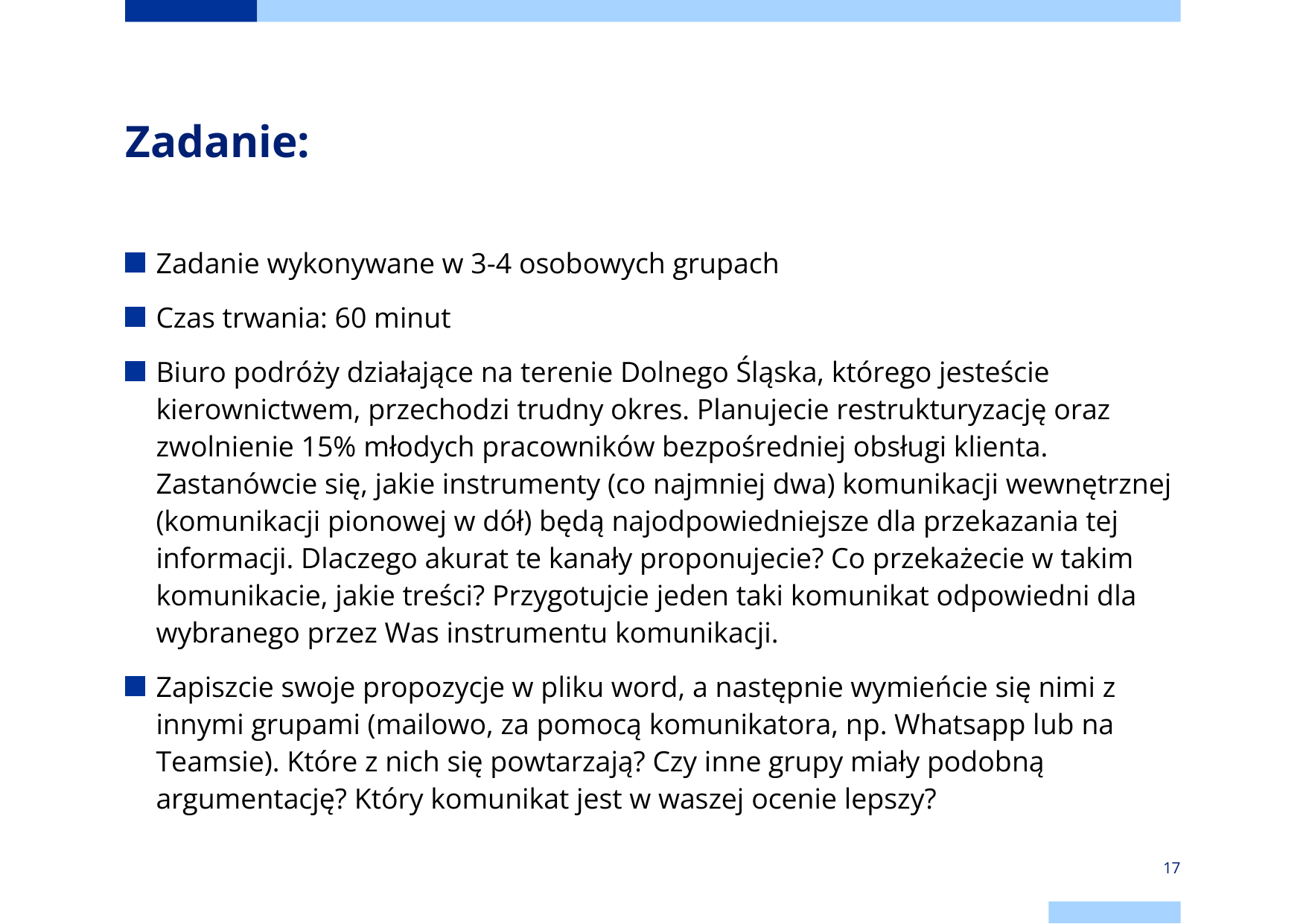

# Zadanie:
Zadanie wykonywane w 3-4 osobowych grupach
Czas trwania: 60 minut
Biuro podróży działające na terenie Dolnego Śląska, którego jesteście kierownictwem, przechodzi trudny okres. Planujecie restrukturyzację oraz zwolnienie 15% młodych pracowników bezpośredniej obsługi klienta. Zastanówcie się, jakie instrumenty (co najmniej dwa) komunikacji wewnętrznej (komunikacji pionowej w dół) będą najodpowiedniejsze dla przekazania tej informacji. Dlaczego akurat te kanały proponujecie? Co przekażecie w takim komunikacie, jakie treści? Przygotujcie jeden taki komunikat odpowiedni dla wybranego przez Was instrumentu komunikacji.
Zapiszcie swoje propozycje w pliku word, a następnie wymieńcie się nimi z innymi grupami (mailowo, za pomocą komunikatora, np. Whatsapp lub na Teamsie). Które z nich się powtarzają? Czy inne grupy miały podobną argumentację? Który komunikat jest w waszej ocenie lepszy?
17